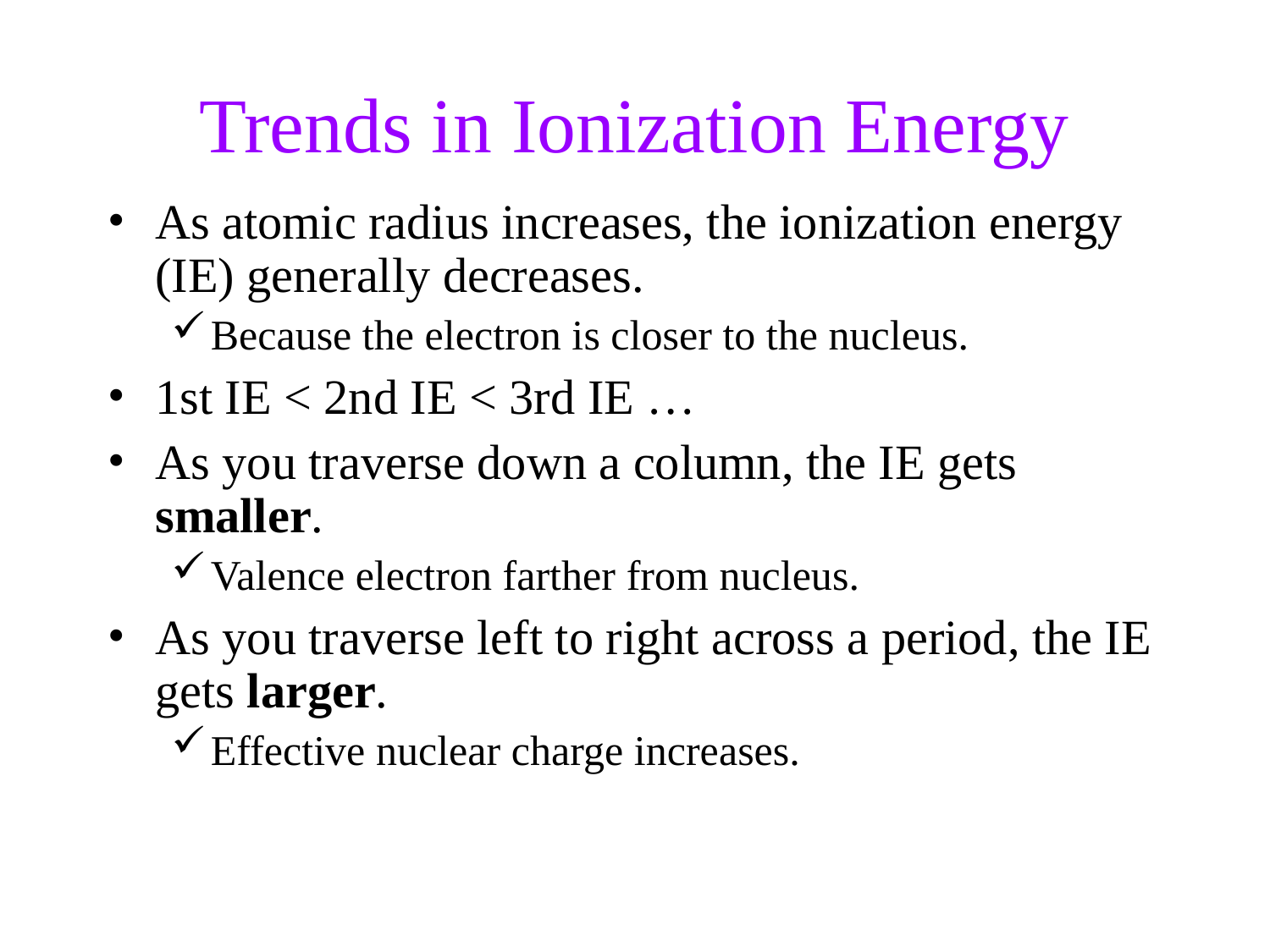

Trends in Ionization Energy
As atomic radius increases, the ionization energy (IE) generally decreases.
Because the electron is closer to the nucleus.
1st IE < 2nd IE < 3rd IE …
As you traverse down a column, the IE gets smaller.
Valence electron farther from nucleus.
As you traverse left to right across a period, the IE gets larger.
Effective nuclear charge increases.